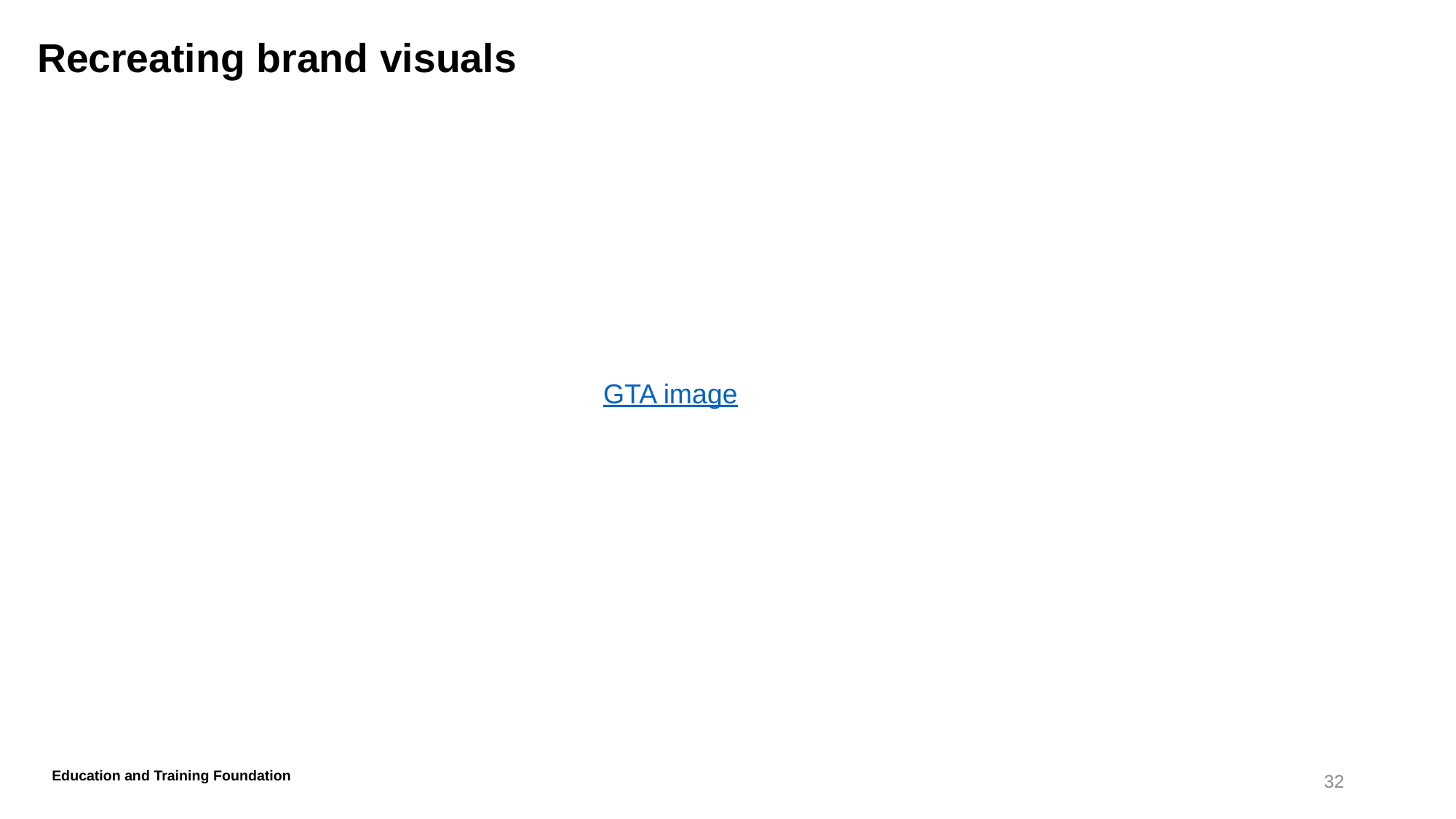

# Recreating brand visuals
GTA image
32
Education and Training Foundation